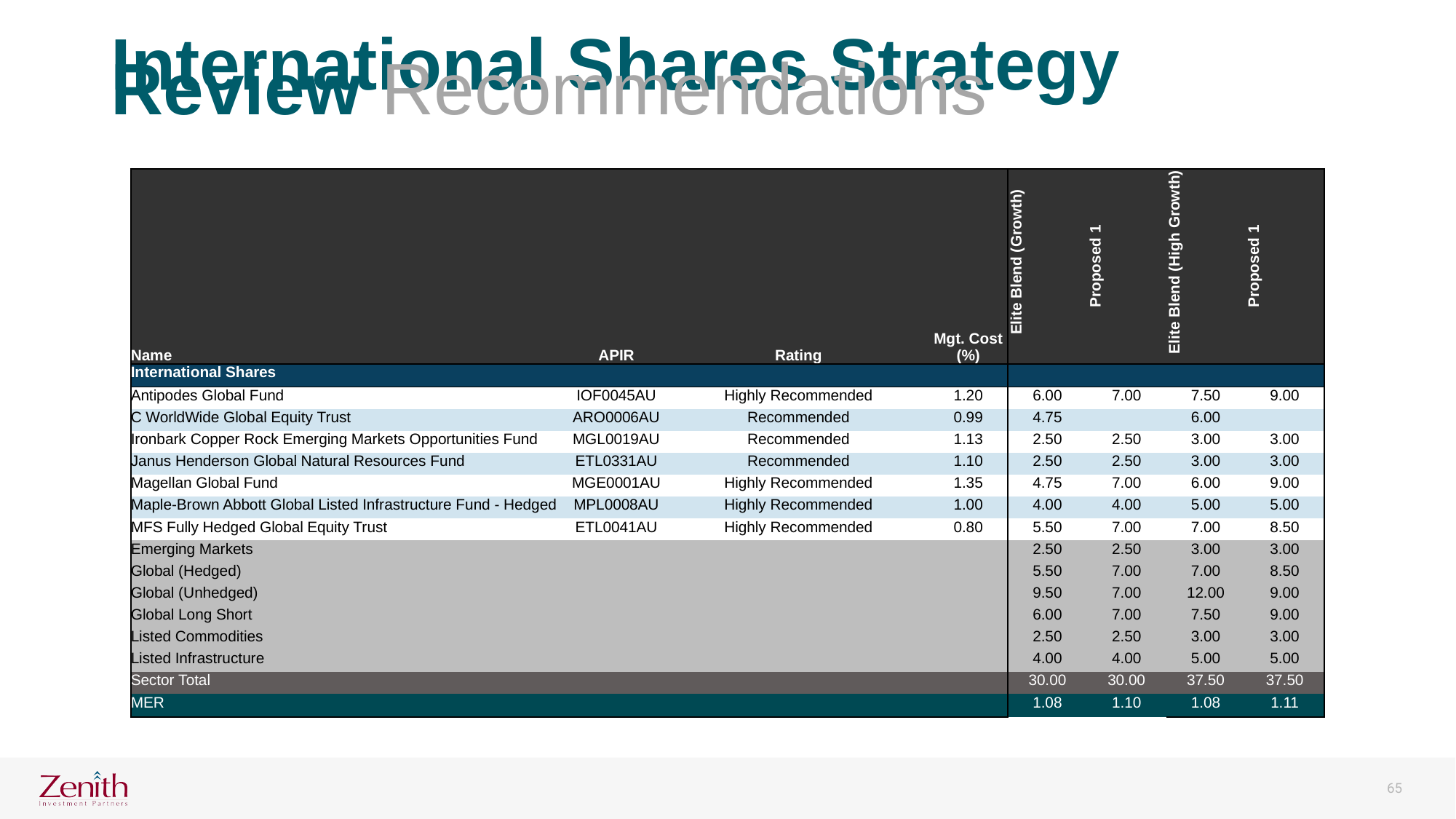

International Shares Strategy Review Recommendations

| Name | APIR | Rating | Mgt. Cost (%) | Elite Blend (Growth) | Proposed 1 | Elite Blend (High Growth) | Proposed 1 |
| --- | --- | --- | --- | --- | --- | --- | --- |
| International Shares |  |  |  |  |  |  |  |
| Antipodes Global Fund | IOF0045AU | Highly Recommended | 1.20 | 6.00 | 7.00 | 7.50 | 9.00 |
| C WorldWide Global Equity Trust | ARO0006AU | Recommended | 0.99 | 4.75 |  | 6.00 |  |
| Ironbark Copper Rock Emerging Markets Opportunities Fund | MGL0019AU | Recommended | 1.13 | 2.50 | 2.50 | 3.00 | 3.00 |
| Janus Henderson Global Natural Resources Fund | ETL0331AU | Recommended | 1.10 | 2.50 | 2.50 | 3.00 | 3.00 |
| Magellan Global Fund | MGE0001AU | Highly Recommended | 1.35 | 4.75 | 7.00 | 6.00 | 9.00 |
| Maple-Brown Abbott Global Listed Infrastructure Fund - Hedged | MPL0008AU | Highly Recommended | 1.00 | 4.00 | 4.00 | 5.00 | 5.00 |
| MFS Fully Hedged Global Equity Trust | ETL0041AU | Highly Recommended | 0.80 | 5.50 | 7.00 | 7.00 | 8.50 |
| Emerging Markets |  |  |  | 2.50 | 2.50 | 3.00 | 3.00 |
| Global (Hedged) |  |  |  | 5.50 | 7.00 | 7.00 | 8.50 |
| Global (Unhedged) |  |  |  | 9.50 | 7.00 | 12.00 | 9.00 |
| Global Long Short |  |  |  | 6.00 | 7.00 | 7.50 | 9.00 |
| Listed Commodities |  |  |  | 2.50 | 2.50 | 3.00 | 3.00 |
| Listed Infrastructure |  |  |  | 4.00 | 4.00 | 5.00 | 5.00 |
| Sector Total |  |  |  | 30.00 | 30.00 | 37.50 | 37.50 |
| MER |  |  |  | 1.08 | 1.10 | 1.08 | 1.11 |